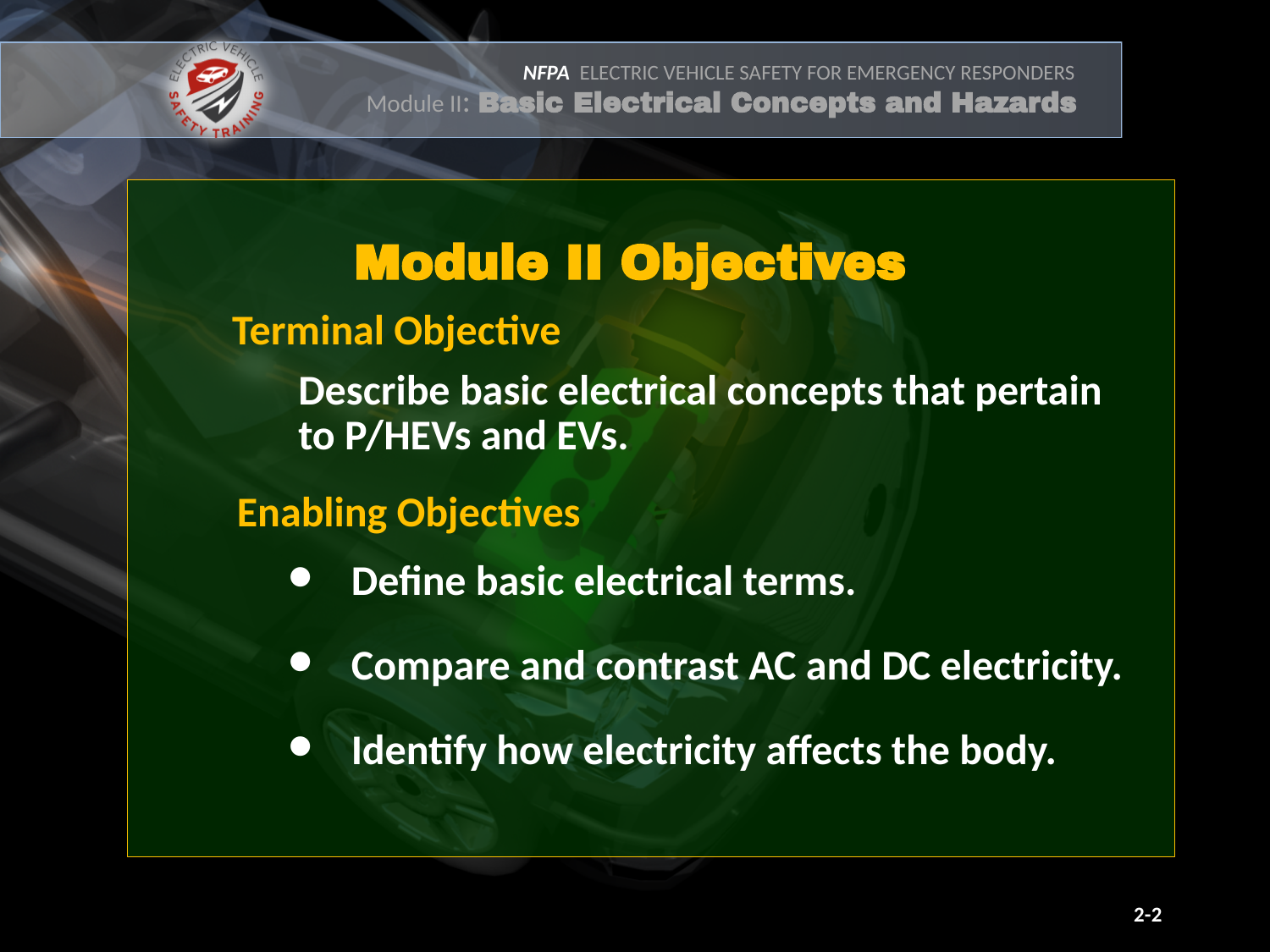

Module II Objectives
Terminal Objective
Describe basic electrical concepts that pertain to P/HEVs and EVs.
Enabling Objectives
    Define basic electrical terms.

    Compare and contrast AC and DC electricity.

    Identify how electricity affects the body.

2-2